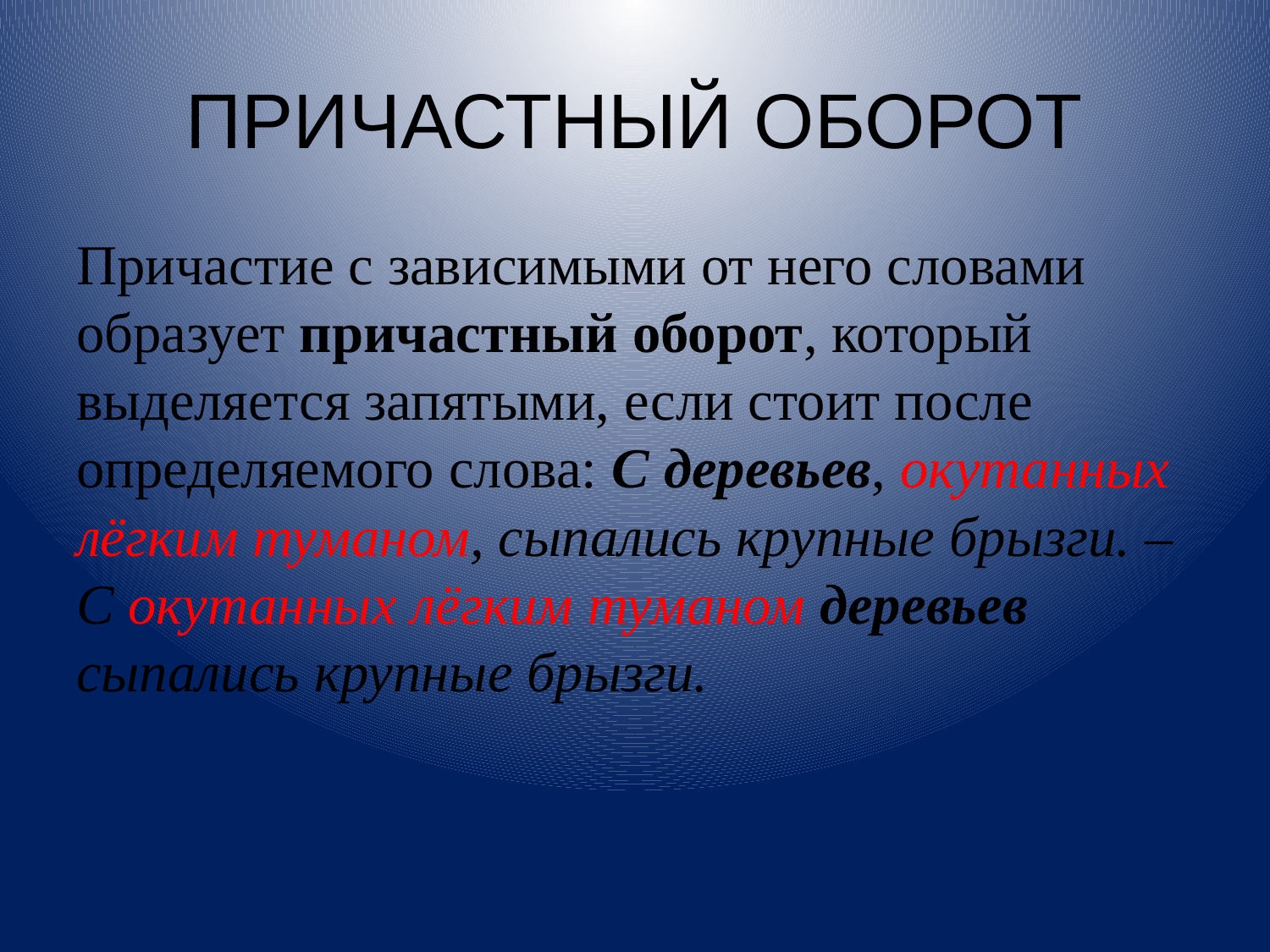

# ПРИЧАСТНЫЙ ОБОРОТ
Причастие с зависимыми от него словами образует причастный оборот, который выделяется запятыми, если стоит после определяемого слова: С деревьев, окутанных лёгким туманом, сыпались крупные брызги. – С окутанных лёгким туманом деревьев сыпались крупные брызги.